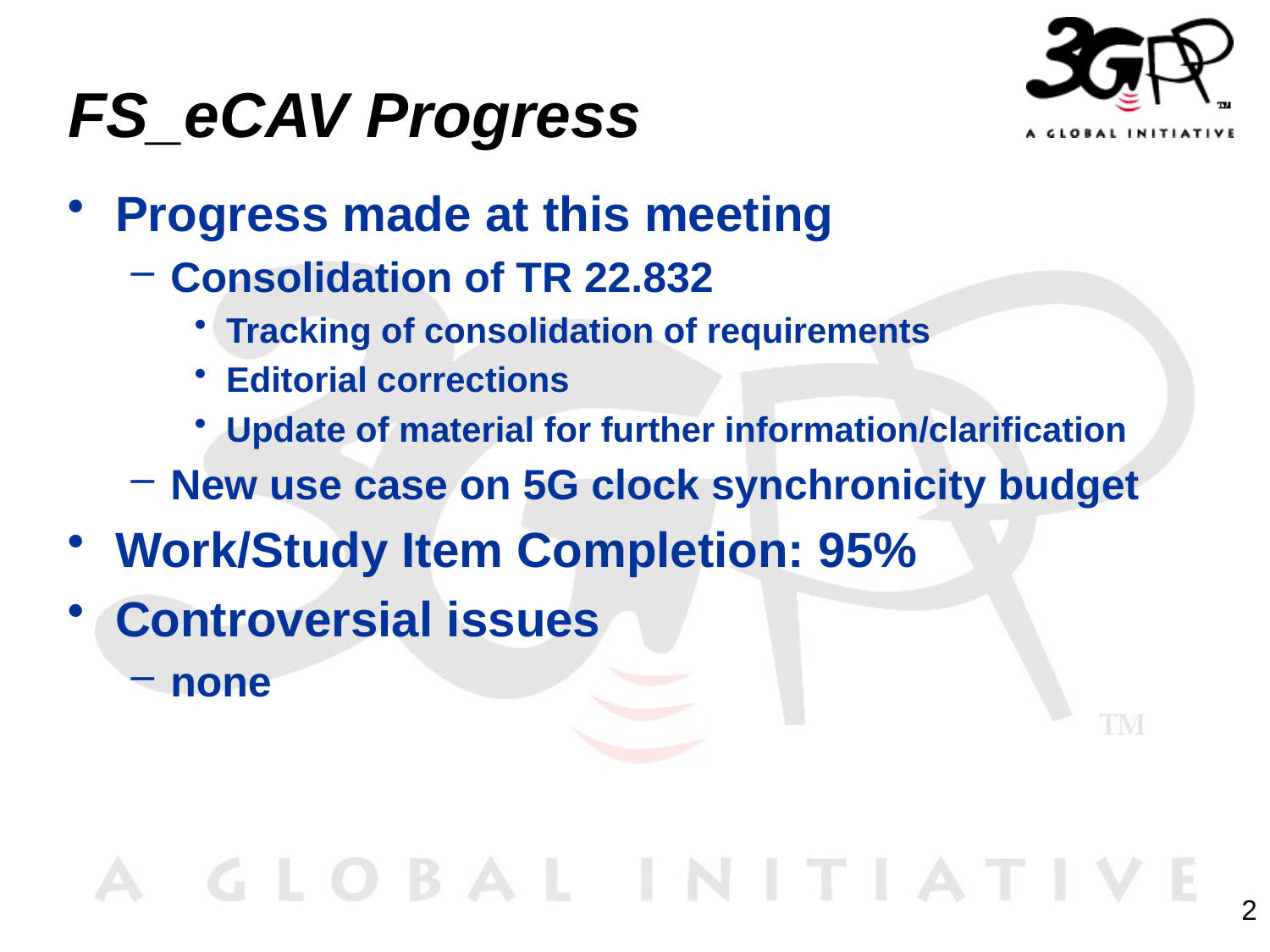

# FS_eCAV Progress
Progress made at this meeting
Consolidation of TR 22.832
Tracking of consolidation of requirements
Editorial corrections
Update of material for further information/clarification
New use case on 5G clock synchronicity budget
Work/Study Item Completion: 95%
Controversial issues
none
2